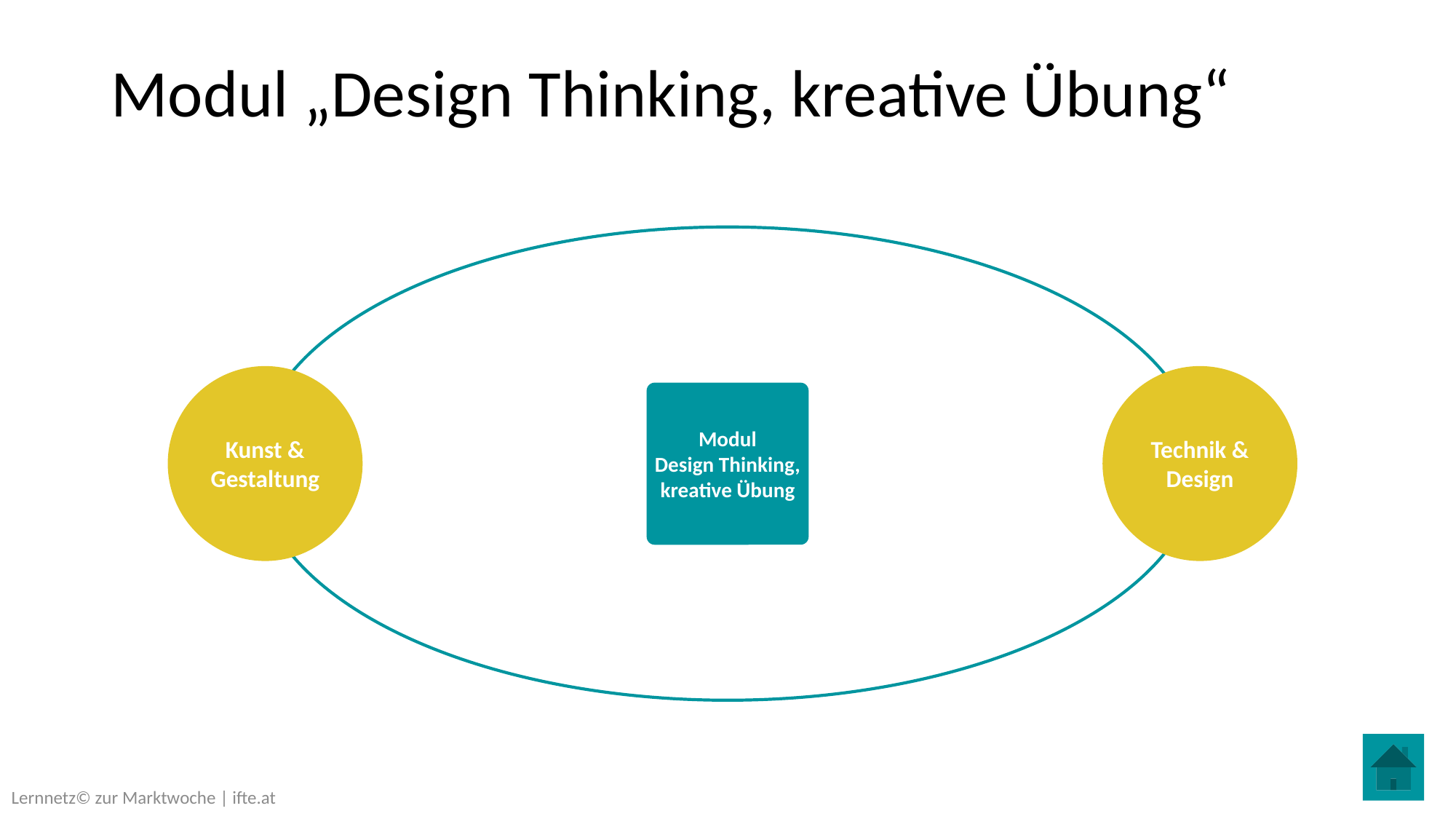

# Modul „Design Thinking, kreative Übung“

Technik & Design
Kunst & Gestaltung
Modul
Design Thinking, kreative Übung

Lernnetz© zur Marktwoche | ifte.at